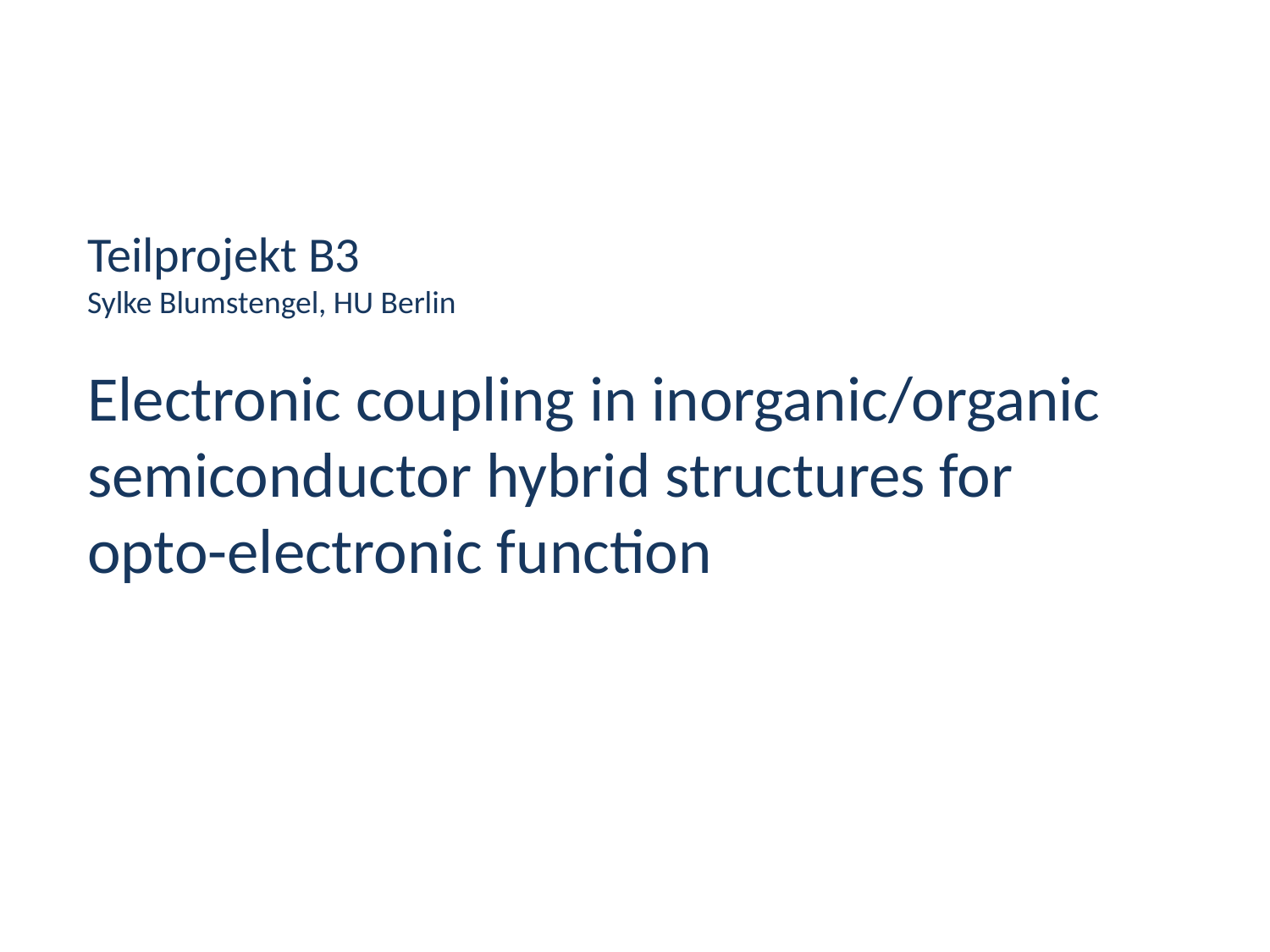

Teilprojekt B3
Sylke Blumstengel, HU Berlin

Electronic coupling in inorganic/organic semiconductor hybrid structures for opto-electronic function